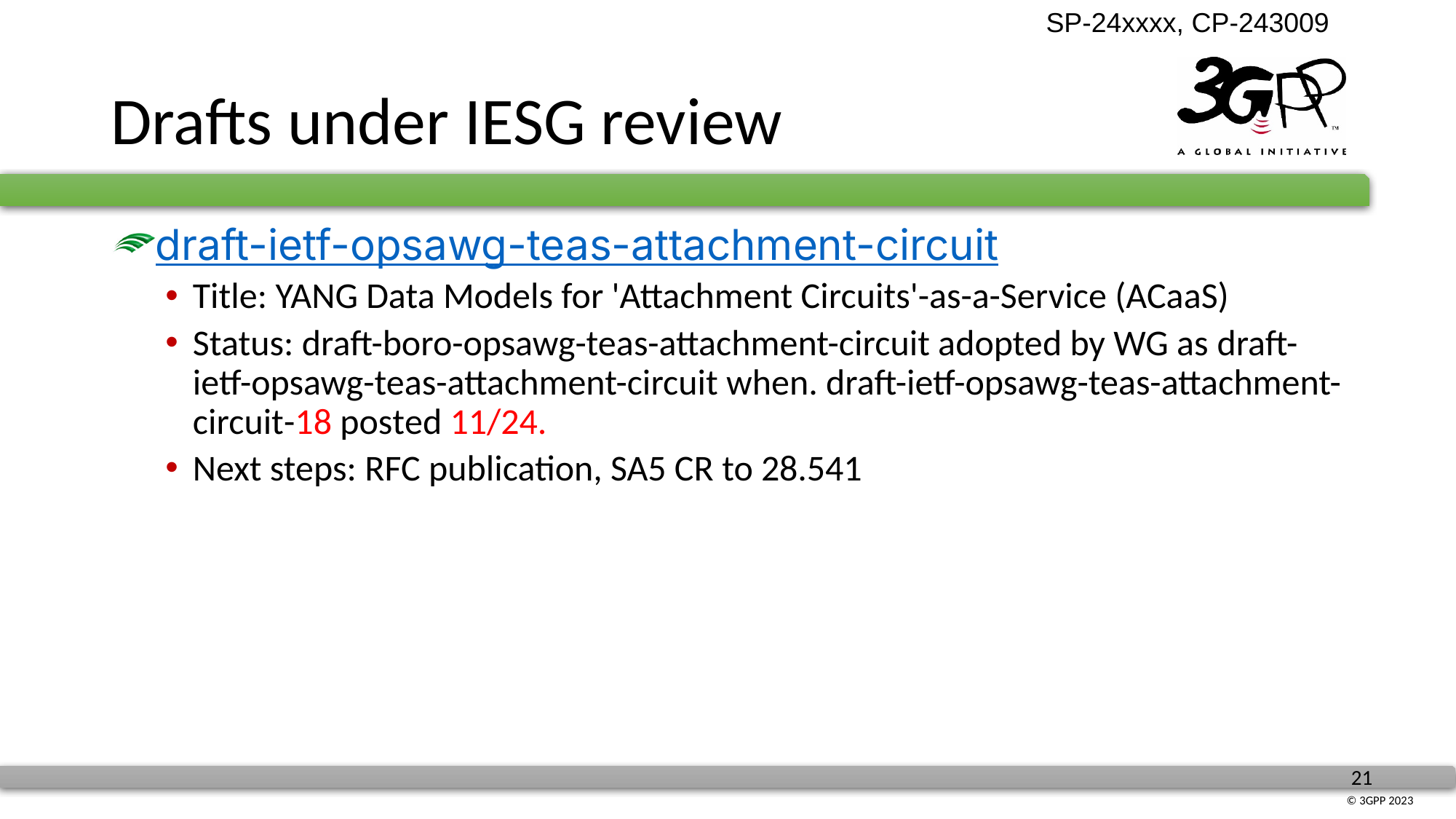

# Drafts under IESG review
draft-ietf-opsawg-teas-attachment-circuit
Title: YANG Data Models for 'Attachment Circuits'-as-a-Service (ACaaS)
Status: draft-boro-opsawg-teas-attachment-circuit adopted by WG as draft-ietf-opsawg-teas-attachment-circuit when. draft-ietf-opsawg-teas-attachment-circuit-18 posted 11/24.
Next steps: RFC publication, SA5 CR to 28.541